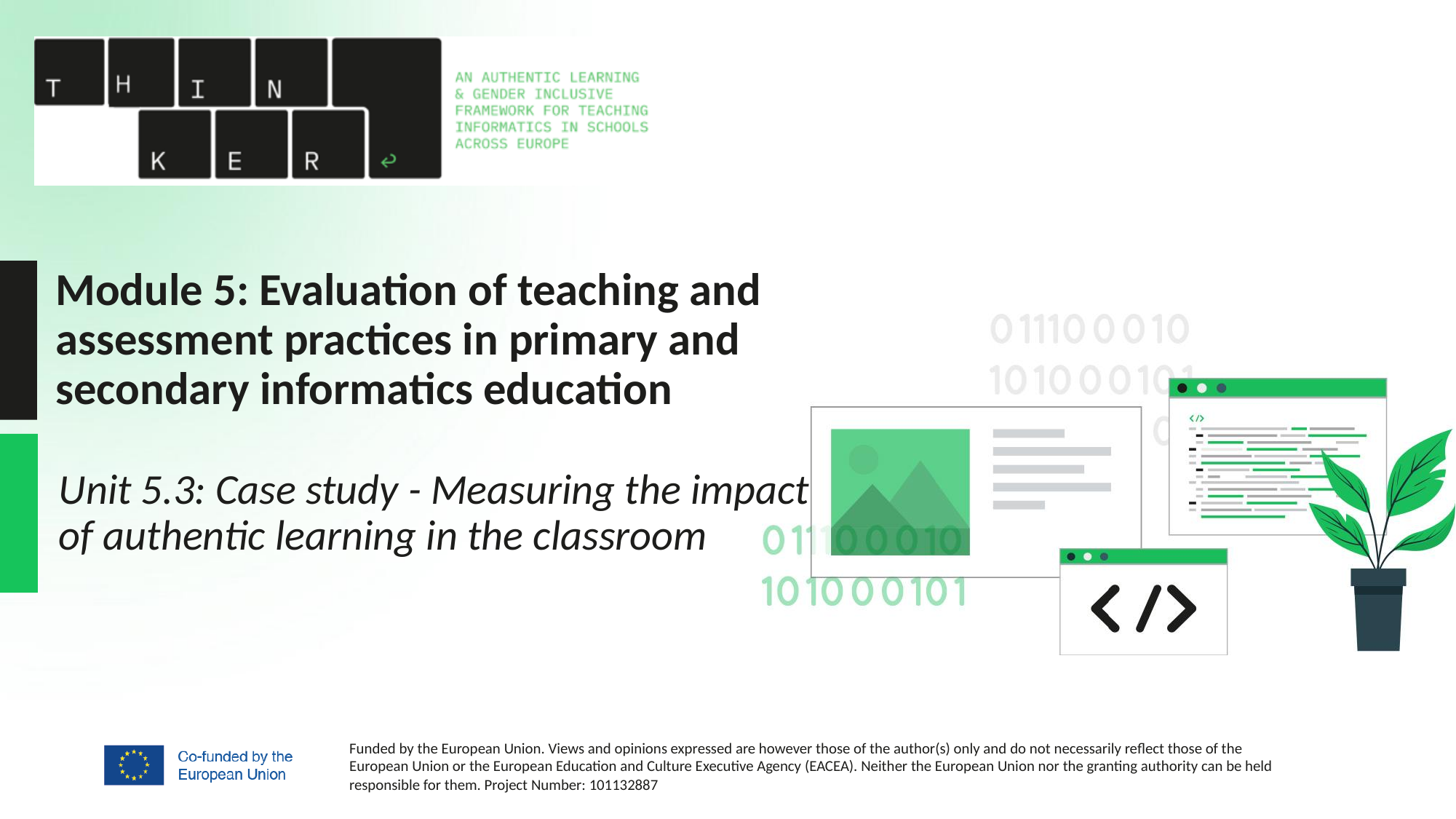

# Module 5: Evaluation of teaching and assessment practices in primary and secondary informatics education

Unit 5.3: Case study - Measuring the impact
of authentic learning in the classroom